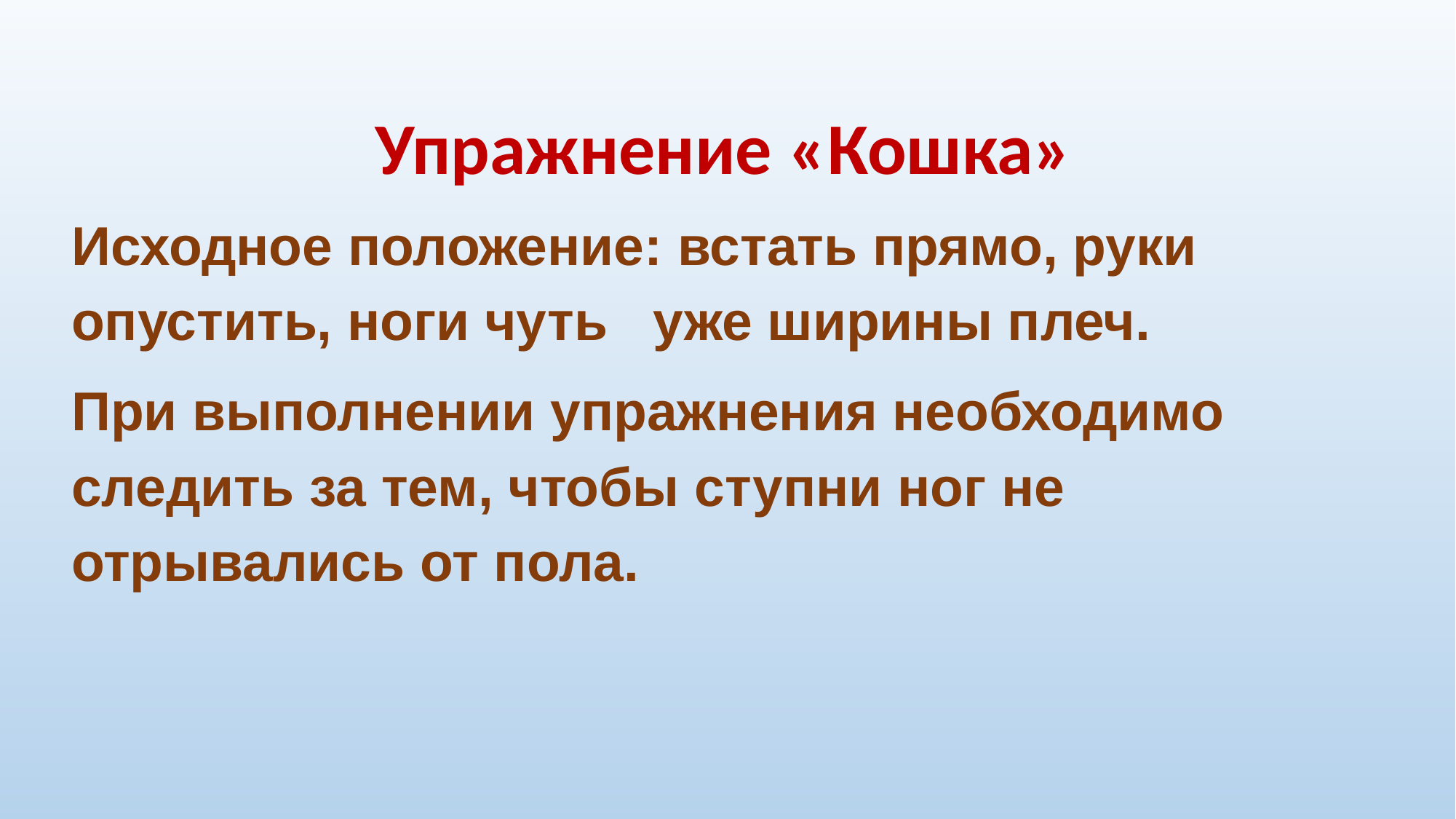

Упражнение «Кошка»
Исходное положение: встать прямо, руки опустить, ноги чуть   уже ширины плеч.
При выполнении упражнения необходимо следить за тем, чтобы ступни ног не отрывались от пола.